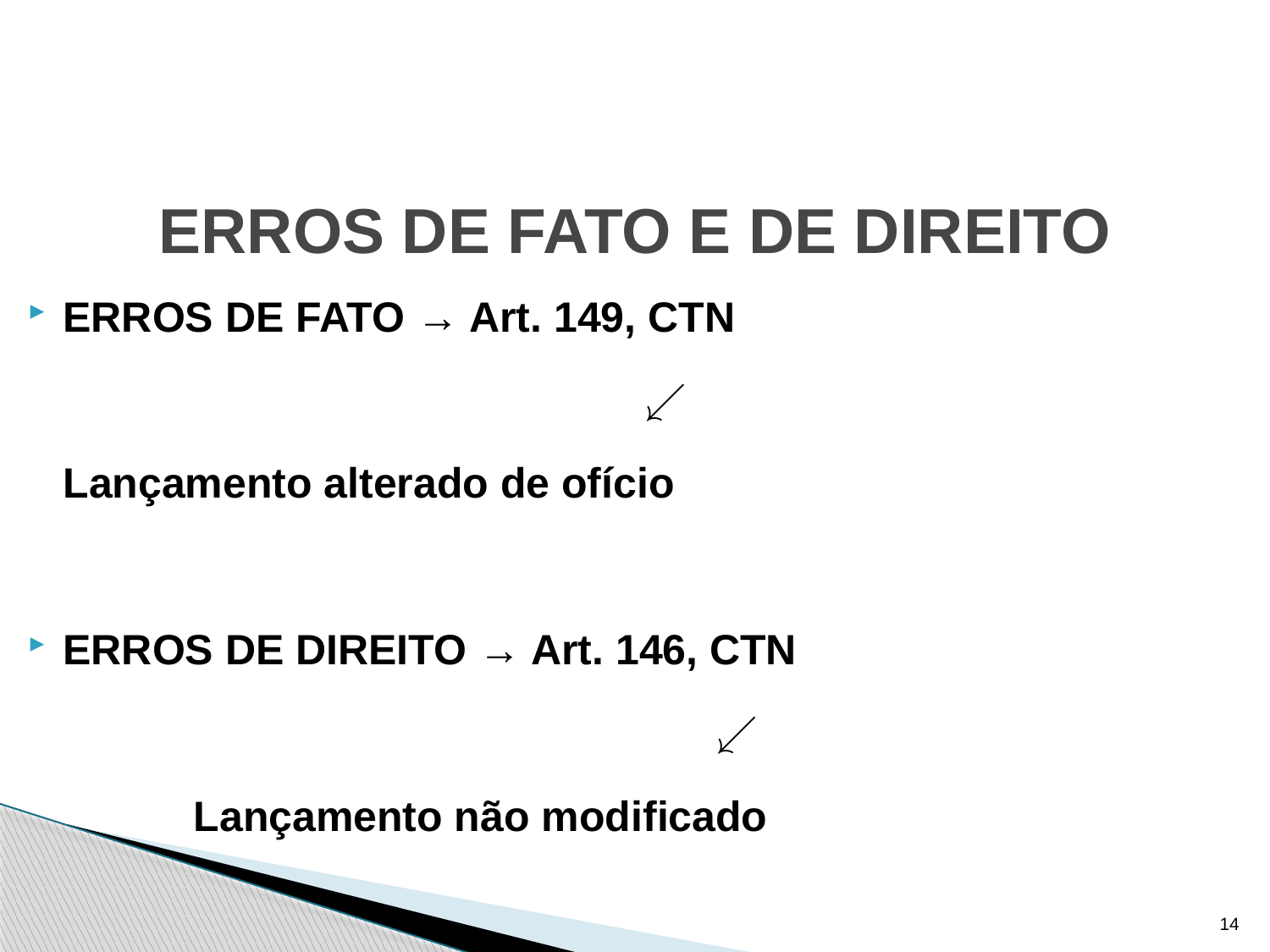

# ERROS DE FATO E DE DIREITO
ERROS DE FATO → Art. 149, CTN
                                                    ↙
  	Lançamento alterado de ofício

ERROS DE DIREITO → Art. 146, CTN
                                                          ↙
              Lançamento não modificado

14